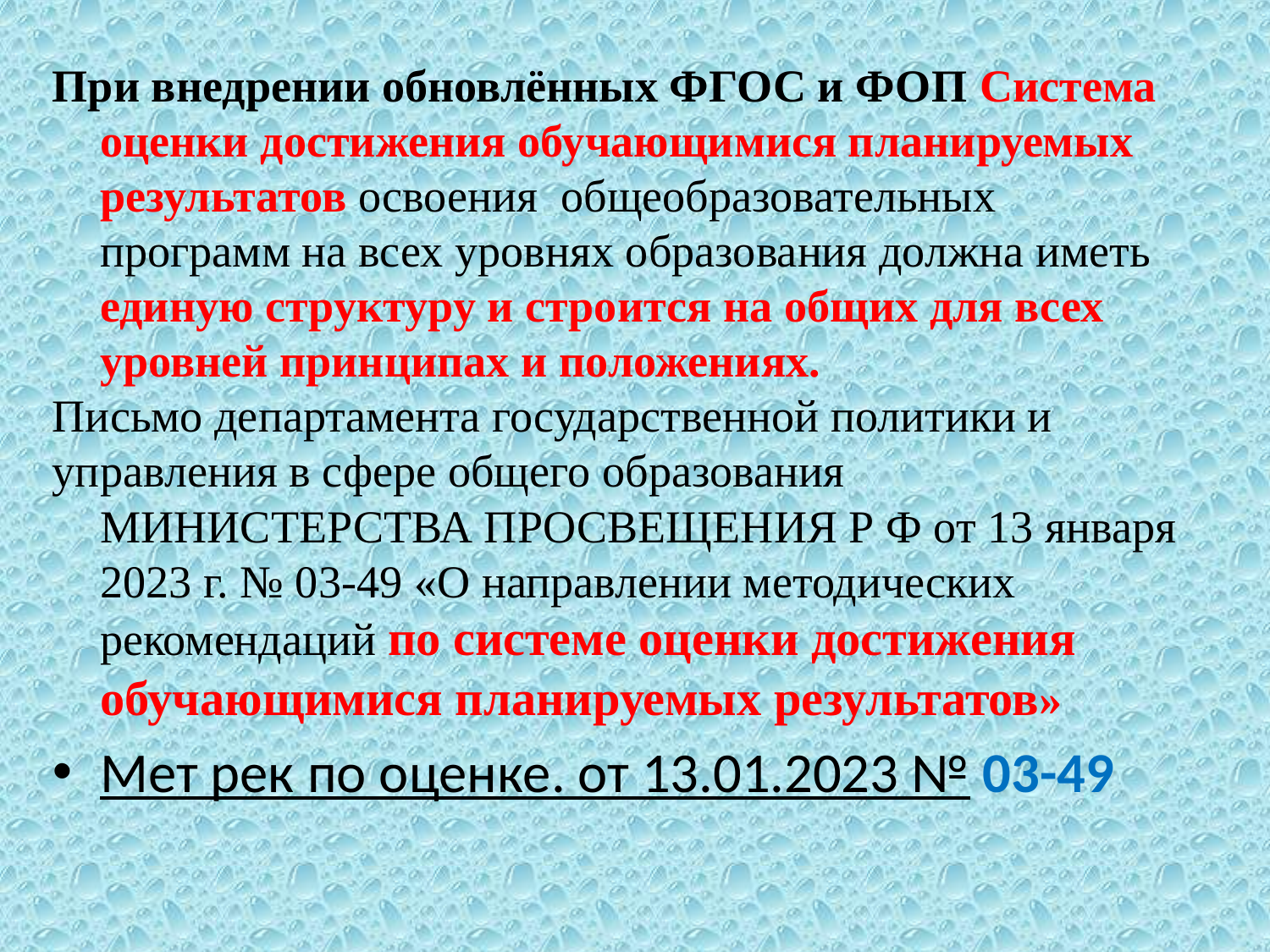

При внедрении обновлённых ФГОС и ФОП Система оценки достижения обучающимися планируемых результатов освоения  общеобразовательных программ на всех уровнях образования должна иметь единую структуру и строится на общих для всех уровней принципах и положениях.
Письмо департамента государственной политики и
управления в сфере общего образования МИНИСТЕРСТВА ПРОСВЕЩЕНИЯ Р Ф от 13 января 2023 г. № 03-49 «О направлении методических рекомендаций по системе оценки достижения обучающимися планируемых результатов»
Мет рек по оценке. от 13.01.2023 № 03-49